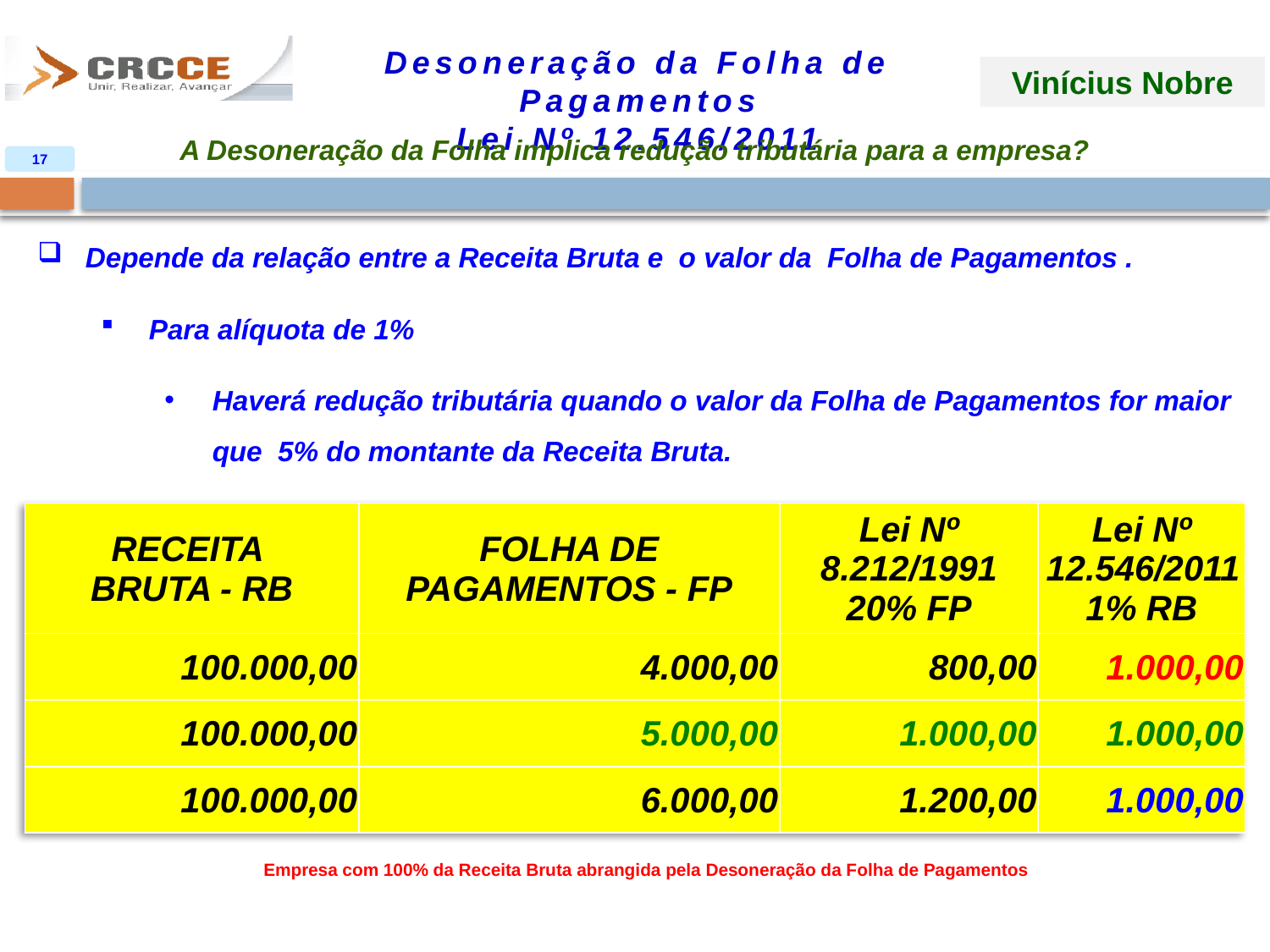

A Desoneração da Folha implica redução tributária para a empresa?
17
Depende da relação entre a Receita Bruta e  o valor da  Folha de Pagamentos .
Para alíquota de 1%
Haverá redução tributária quando o valor da Folha de Pagamentos for maior que  5% do montante da Receita Bruta.
| RECEITA BRUTA - RB | FOLHA DE PAGAMENTOS - FP | Lei Nº 8.212/1991 20% FP | Lei Nº 12.546/20111% RB |
| --- | --- | --- | --- |
| 100.000,00 | 4.000,00 | 800,00 | 1.000,00 |
| 100.000,00 | 5.000,00 | 1.000,00 | 1.000,00 |
| 100.000,00 | 6.000,00 | 1.200,00 | 1.000,00 |
Empresa com 100% da Receita Bruta abrangida pela Desoneração da Folha de Pagamentos